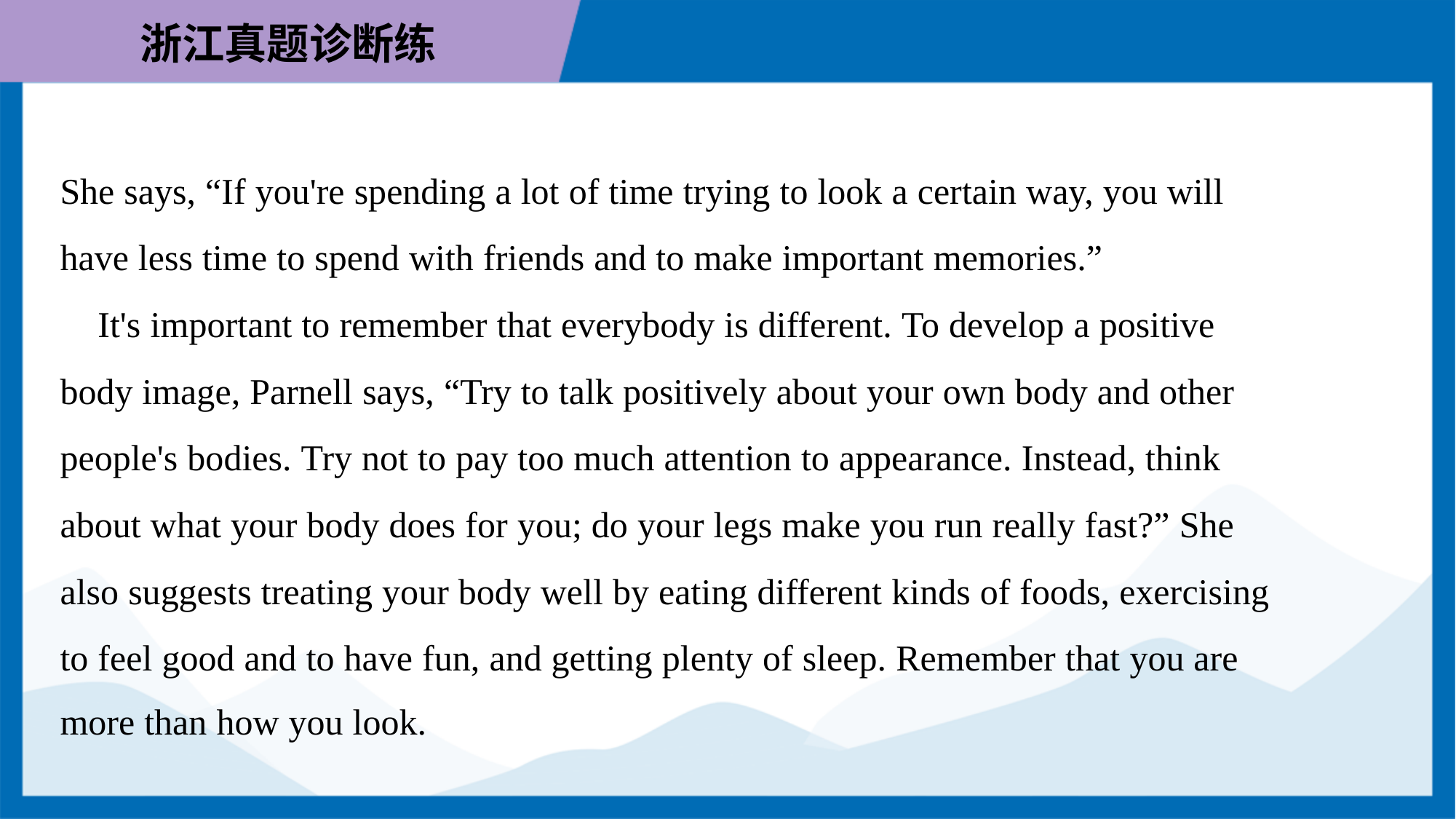

She says, “If you're spending a lot of time trying to look a certain way, you will
have less time to spend with friends and to make important memories.”
    It's important to remember that everybody is different. To develop a positive
body image, Parnell says, “Try to talk positively about your own body and other
people's bodies. Try not to pay too much attention to appearance. Instead, think
about what your body does for you; do your legs make you run really fast?” She
also suggests treating your body well by eating different kinds of foods, exercising
to feel good and to have fun, and getting plenty of sleep. Remember that you are
more than how you look.